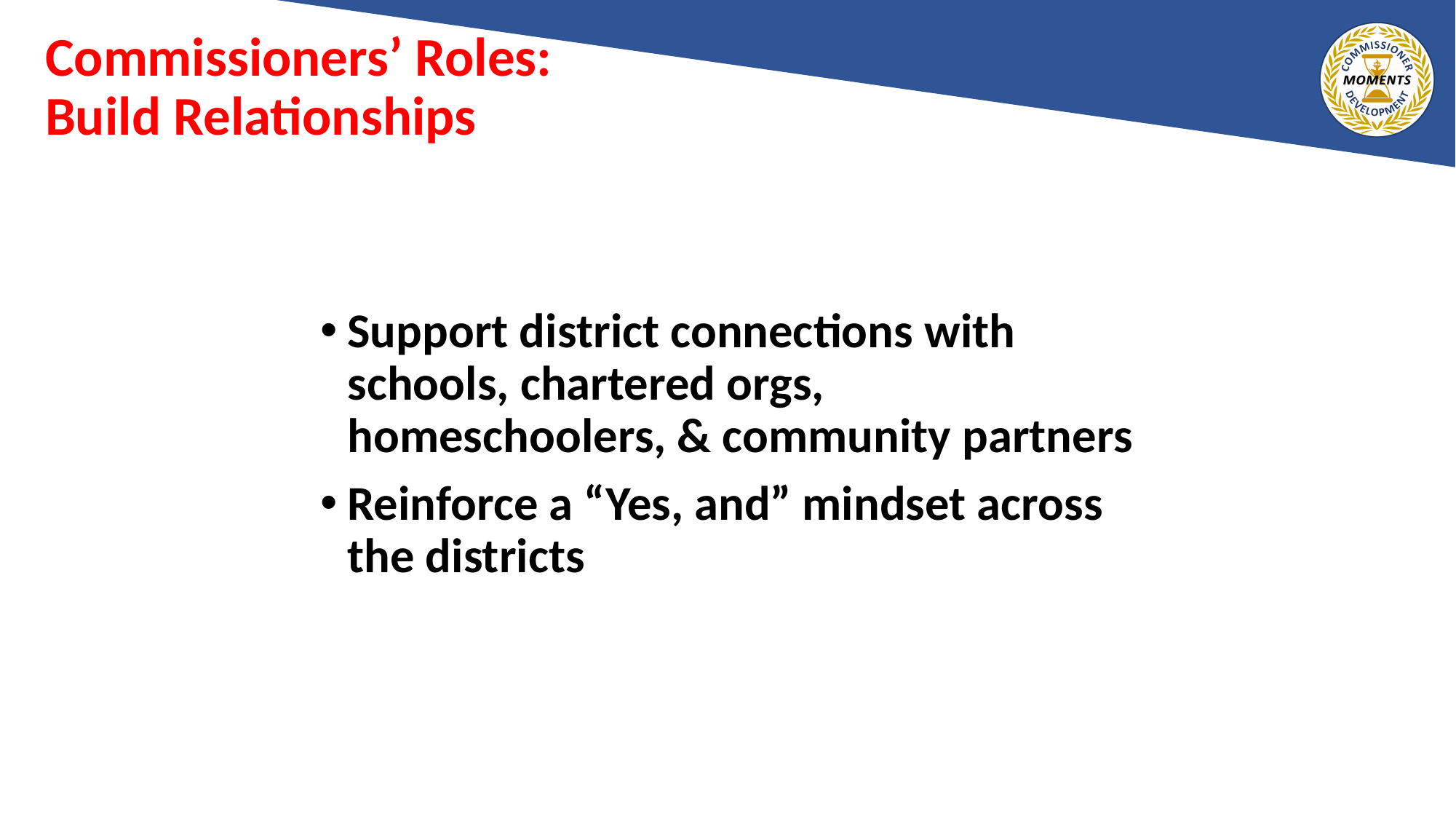

# Commissioners’ Roles: Build Relationships
Support district connections with schools, chartered orgs, homeschoolers, & community partners
Reinforce a “Yes, and” mindset across the districts